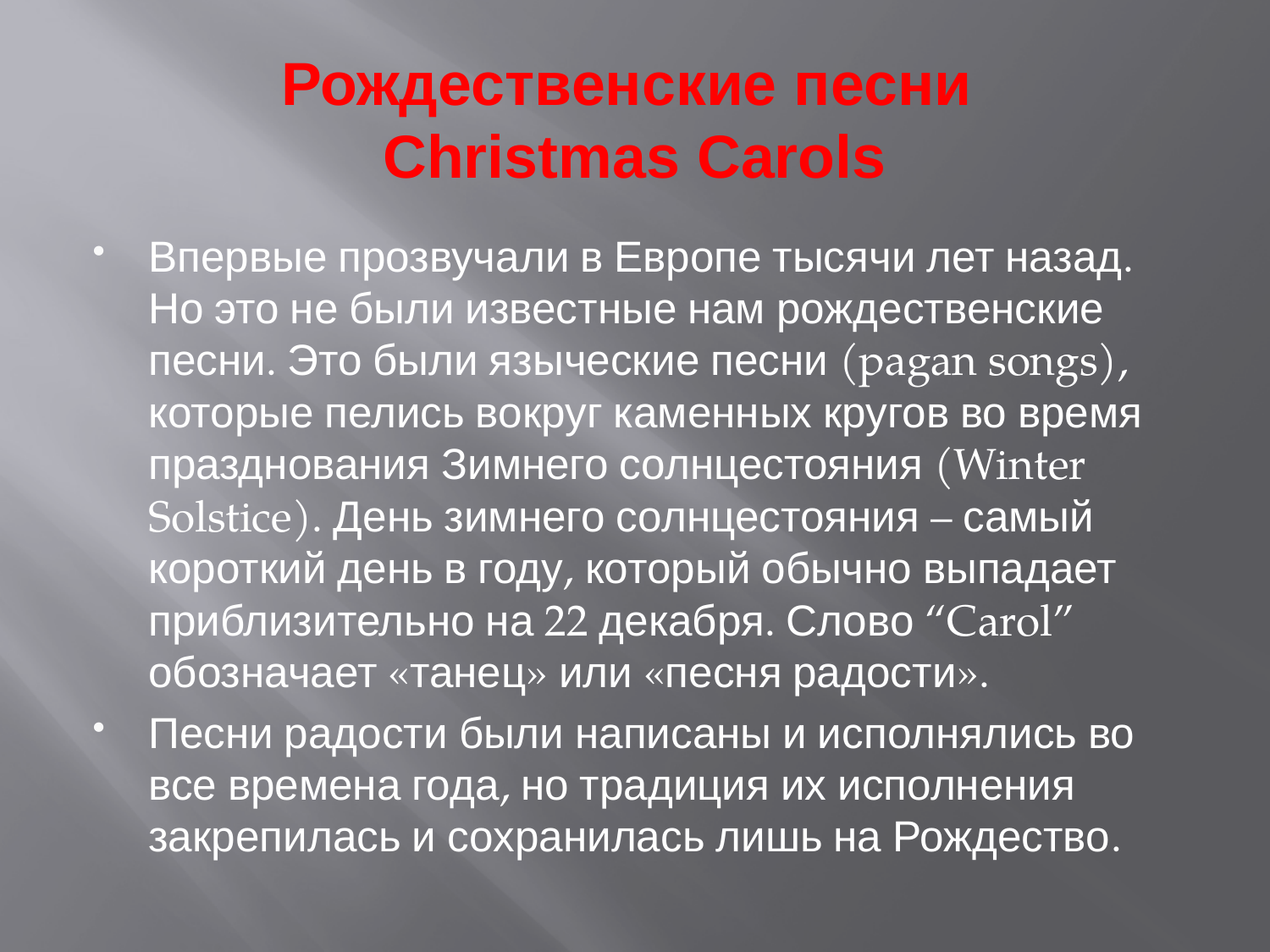

# Рождественские песни Christmas Carols
Впервые прозвучали в Европе тысячи лет назад. Но это не были известные нам рождественские песни. Это были языческие песни (pagan songs), которые пелись вокруг каменных кругов во время празднования Зимнего солнцестояния (Winter Solstice). День зимнего солнцестояния – самый короткий день в году, который обычно выпадает приблизительно на 22 декабря. Слово “Carol” обозначает «танец» или «песня радости».
Песни радости были написаны и исполнялись во все времена года, но традиция их исполнения закрепилась и сохранилась лишь на Рождество.